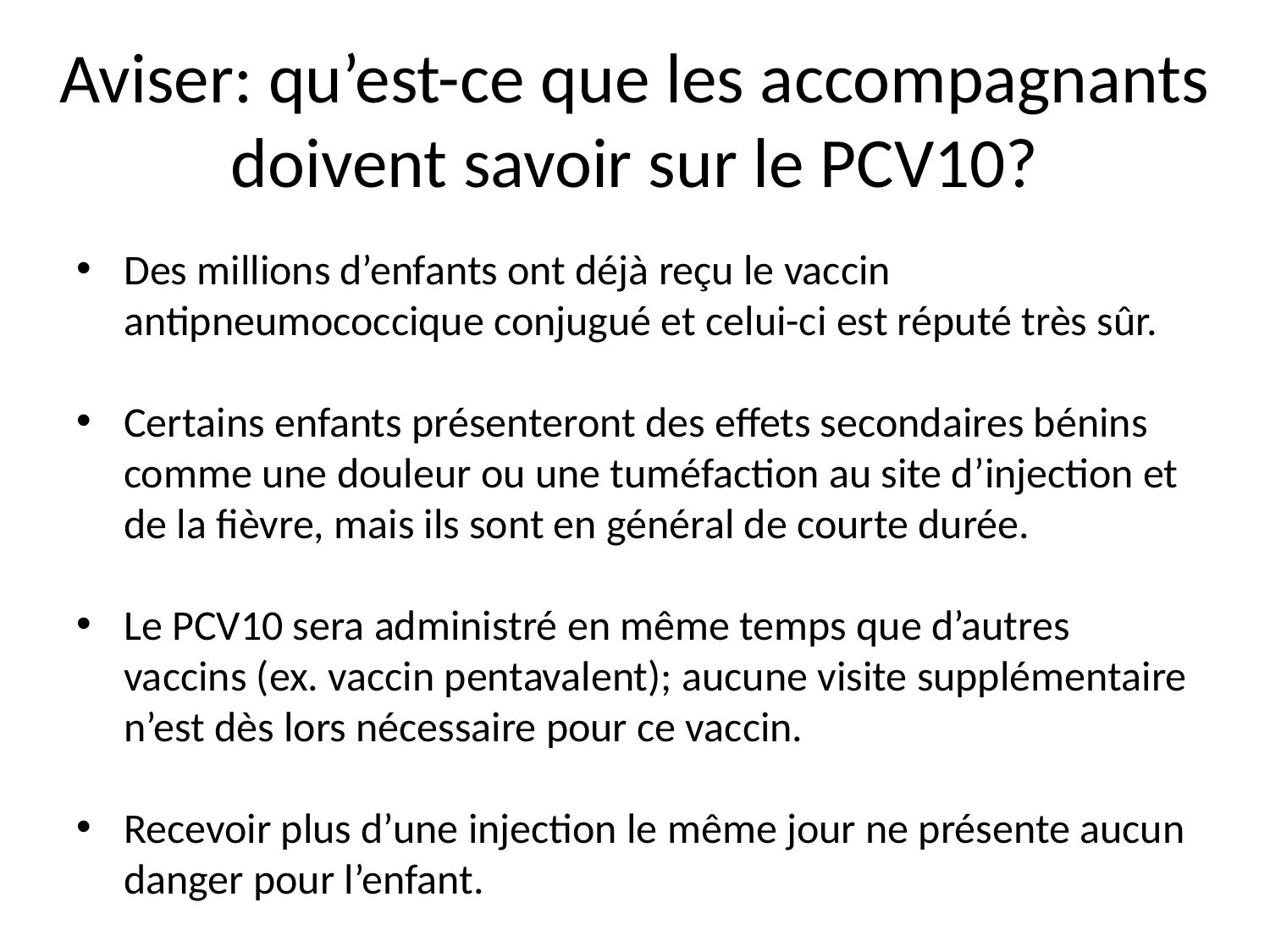

# Aviser: qu’est-ce que les accompagnants doivent savoir sur le PCV10?
Des millions d’enfants ont déjà reçu le vaccin antipneumococcique conjugué et celui-ci est réputé très sûr.

Certains enfants présenteront des effets secondaires bénins comme une douleur ou une tuméfaction au site d’injection et de la fièvre, mais ils sont en général de courte durée.

Le PCV10 sera administré en même temps que d’autres vaccins (ex. vaccin pentavalent); aucune visite supplémentaire n’est dès lors nécessaire pour ce vaccin.

Recevoir plus d’une injection le même jour ne présente aucun danger pour l’enfant.